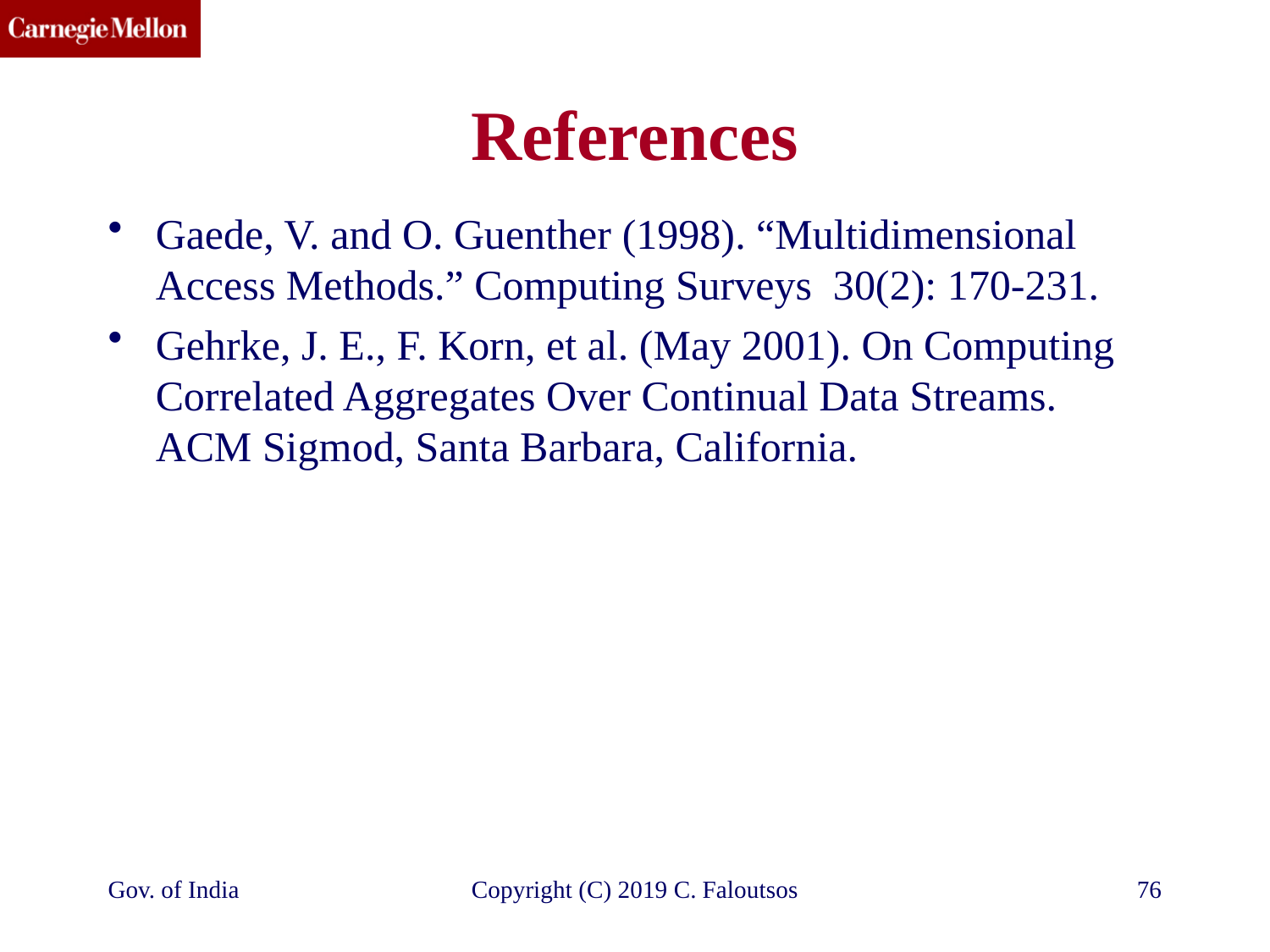

# References
Gaede, V. and O. Guenther (1998). “Multidimensional Access Methods.” Computing Surveys  30(2): 170-231.
Gehrke, J. E., F. Korn, et al. (May 2001). On Computing Correlated Aggregates Over Continual Data Streams. ACM Sigmod, Santa Barbara, California.
Gov. of India
Copyright (C) 2019 C. Faloutsos
76